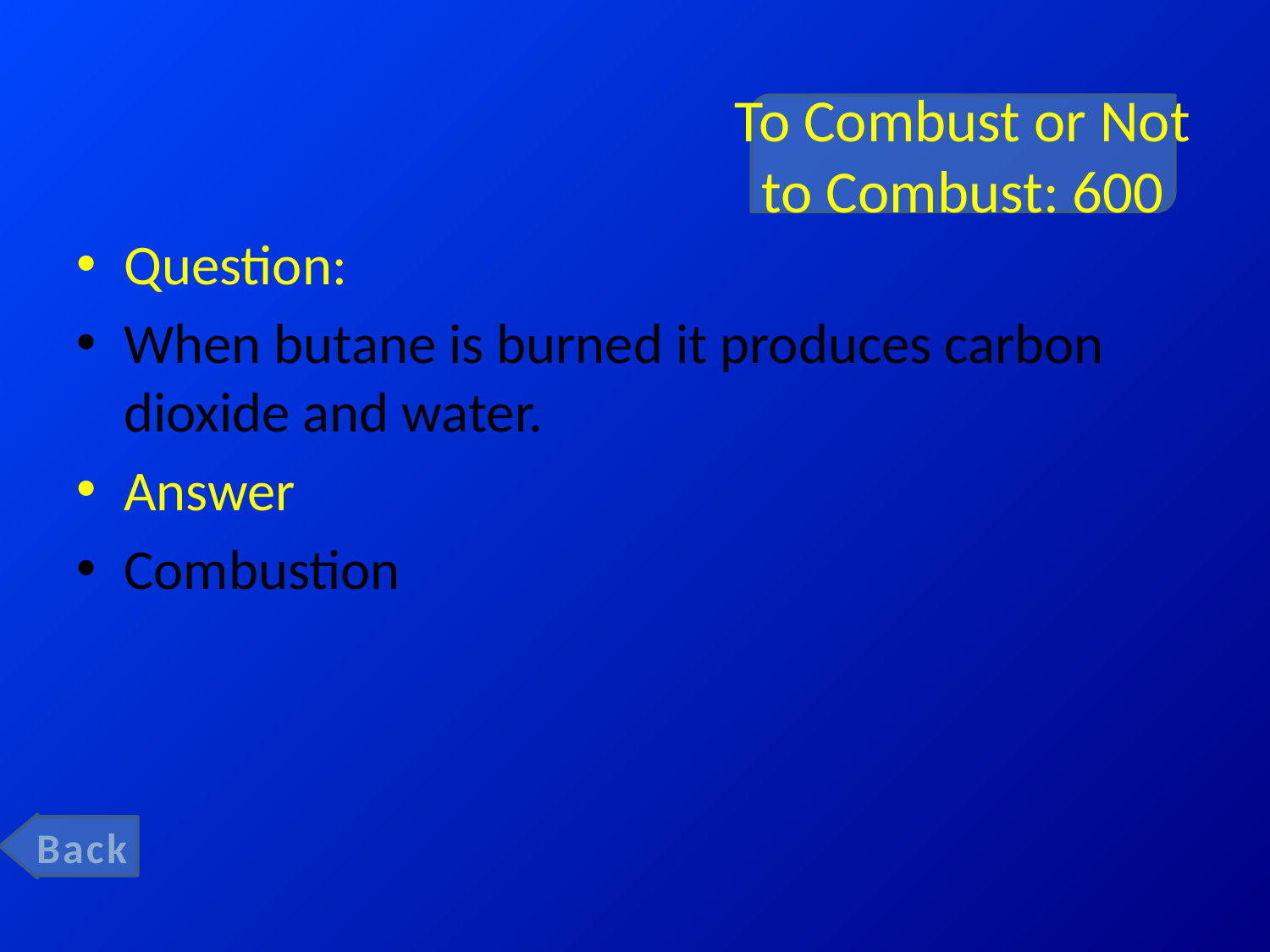

# To Combust or Not to Combust: 600

Question:
When butane is burned it produces carbon dioxide and water.
Answer
Combustion

Back